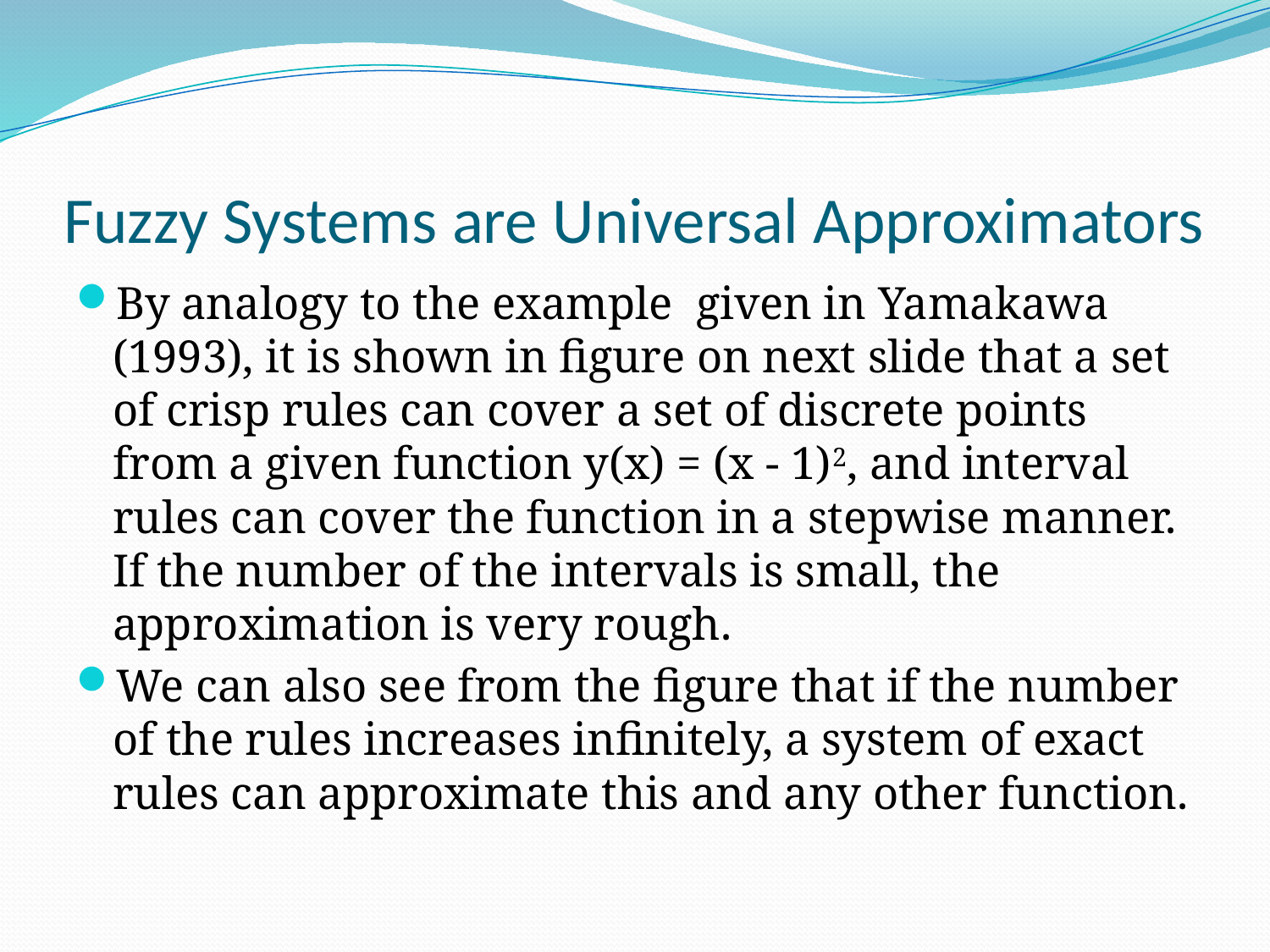

# Fuzzy Systems are Universal Approximators
By analogy to the example  given in Yamakawa (1993), it is shown in figure on next slide that a set of crisp rules can cover a set of discrete points from a given function y(x) = (x - 1)2, and interval rules can cover the function in a stepwise manner. If the number of the intervals is small, the approximation is very rough.
We can also see from the figure that if the number of the rules increases infinitely, a system of exact rules can approximate this and any other function.